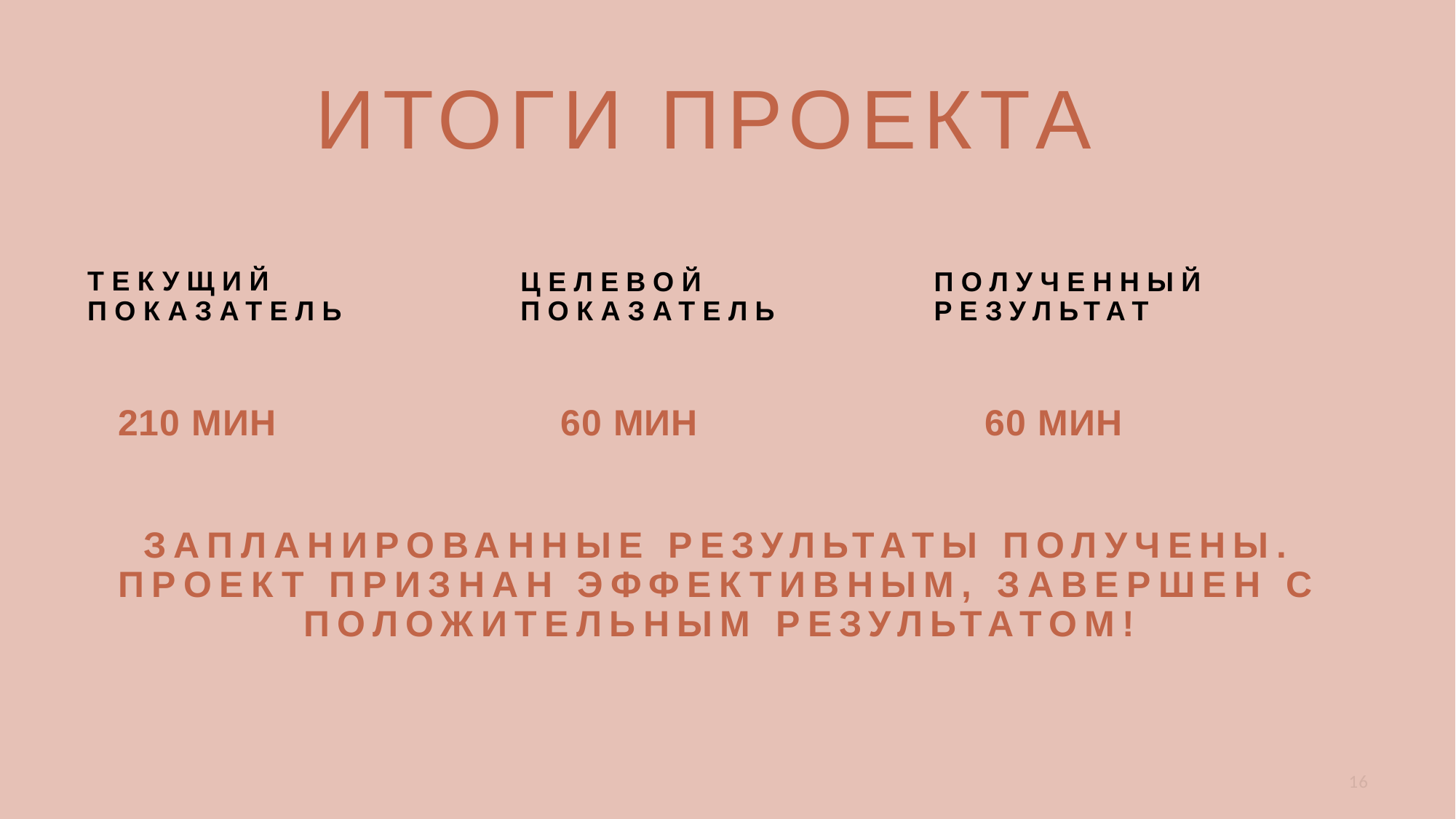

# ИТОГИ ПРОЕКТА
ТЕКУЩИЙ ПОКАЗАТЕЛЬ
ЦЕЛЕВОЙ ПОКАЗАТЕЛЬ
ПОЛУЧЕННЫЙ РЕЗУЛЬТАТ
210 МИН
60 МИН
60 МИН
ЗАПЛАНИРОВАННЫЕ РЕЗУЛЬТАТЫ ПОЛУЧЕНЫ. ПРОЕКТ ПРИЗНАН ЭФФЕКТИВНЫМ, ЗАВЕРШЕН С ПОЛОЖИТЕЛЬНЫМ РЕЗУЛЬТАТОМ!
16